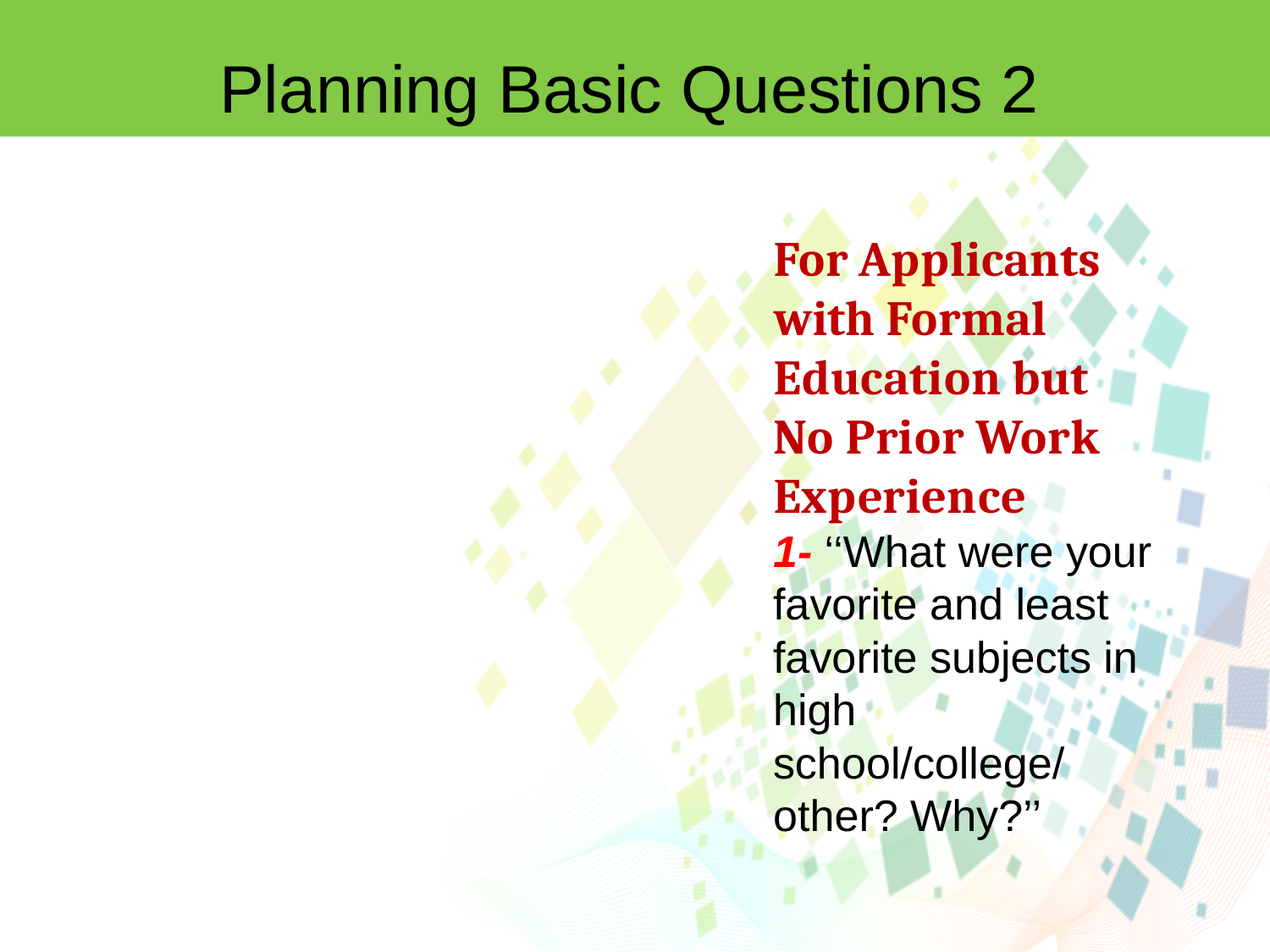

Planning Basic Questions 2
For Applicants with Formal Education but No Prior Work Experience
1- ‘‘What were your favorite and least favorite subjects in high school/college/
other? Why?’’